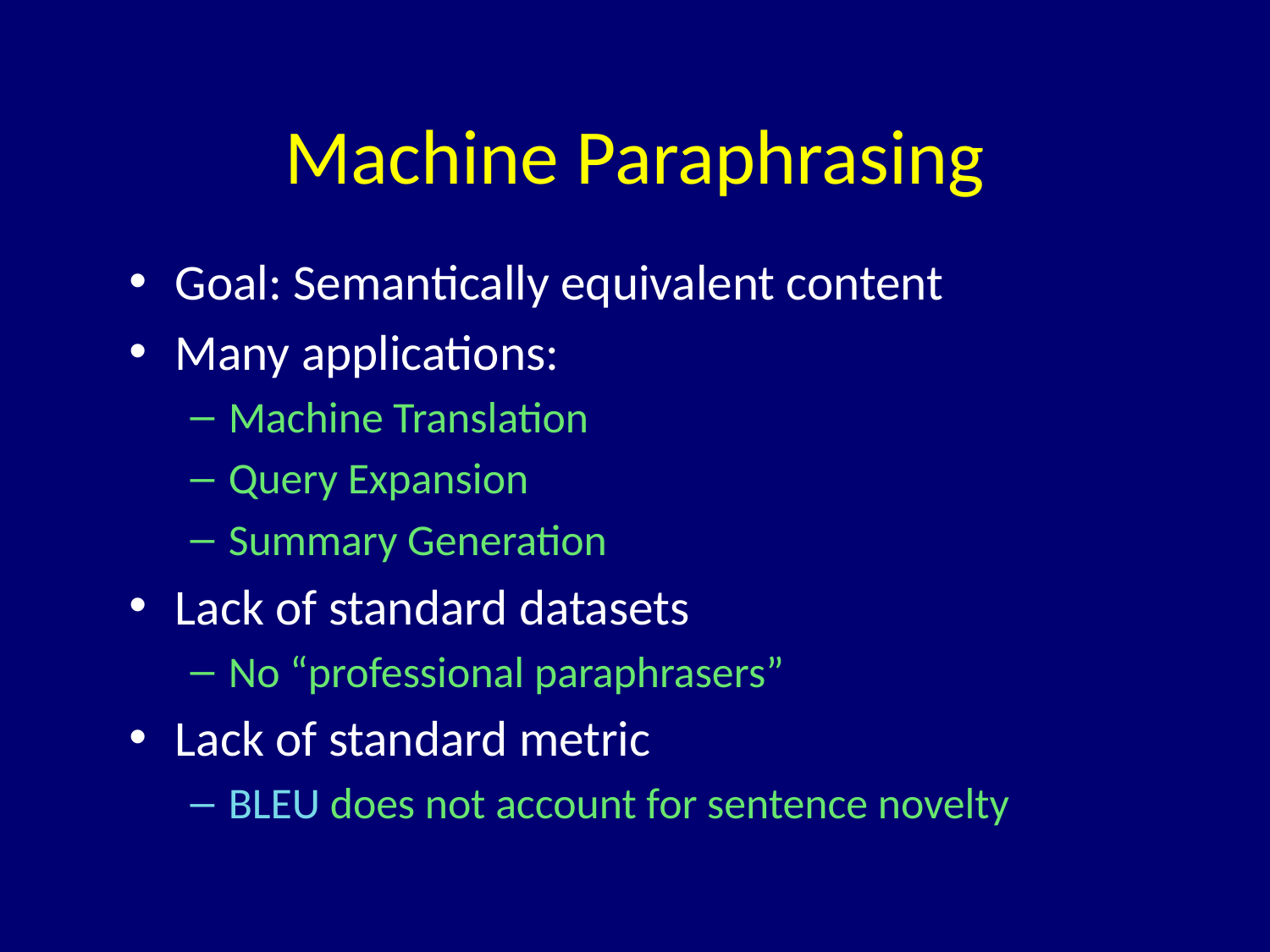

# Machine Paraphrasing
Goal: Semantically equivalent content
Many applications:
Machine Translation
Query Expansion
Summary Generation
Lack of standard datasets
No “professional paraphrasers”
Lack of standard metric
BLEU does not account for sentence novelty